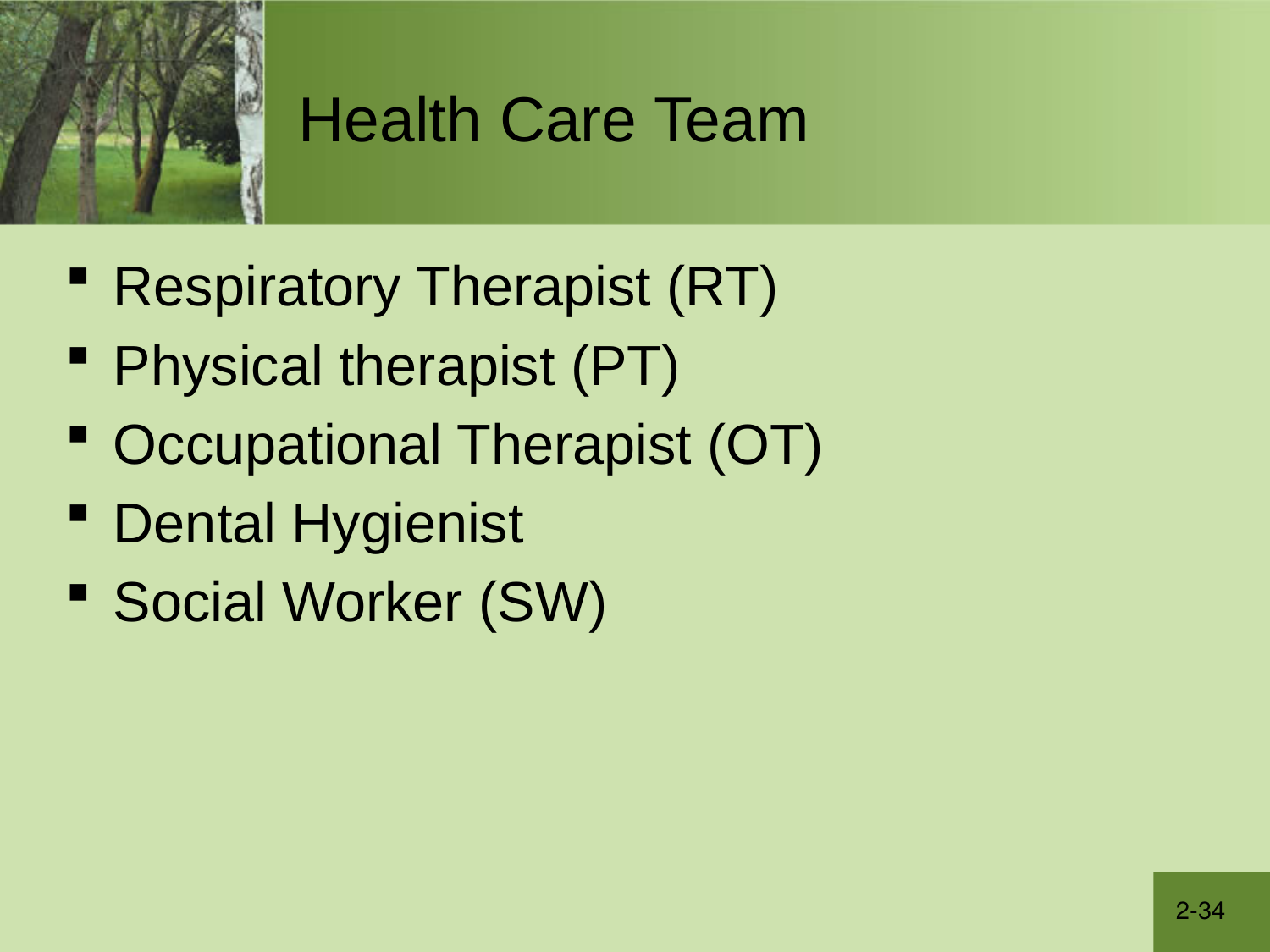

# Health Care Team
Respiratory Therapist (RT)
Physical therapist (PT)
Occupational Therapist (OT)
Dental Hygienist
Social Worker (SW)

2-34